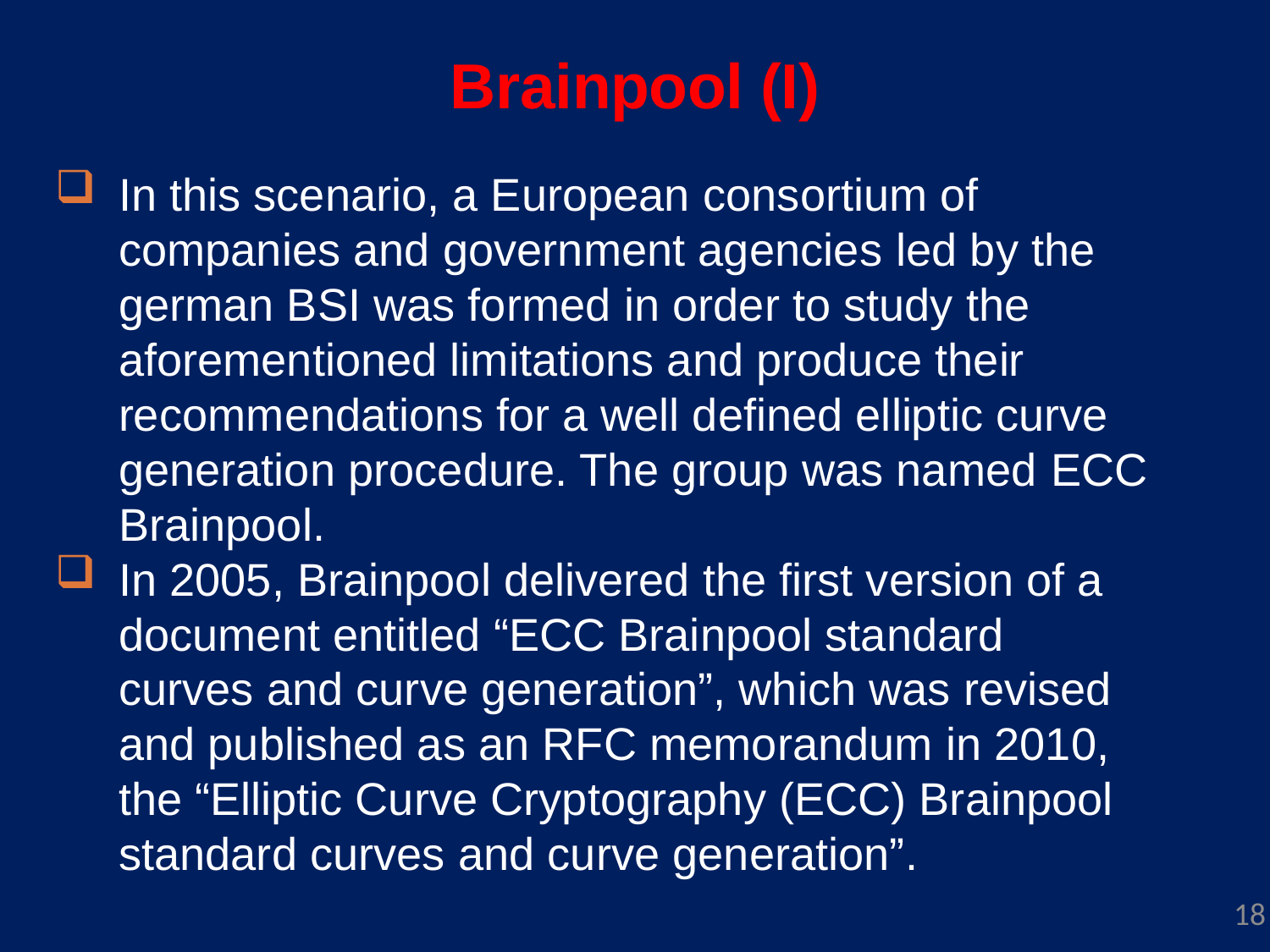

# Brainpool (I)
In this scenario, a European consortium of companies and government agencies led by the german BSI was formed in order to study the aforementioned limitations and produce their recommendations for a well defined elliptic curve generation procedure. The group was named ECC Brainpool.
In 2005, Brainpool delivered the first version of a document entitled “ECC Brainpool standard curves and curve generation”, which was revised and published as an RFC memorandum in 2010, the “Elliptic Curve Cryptography (ECC) Brainpool standard curves and curve generation”.
18